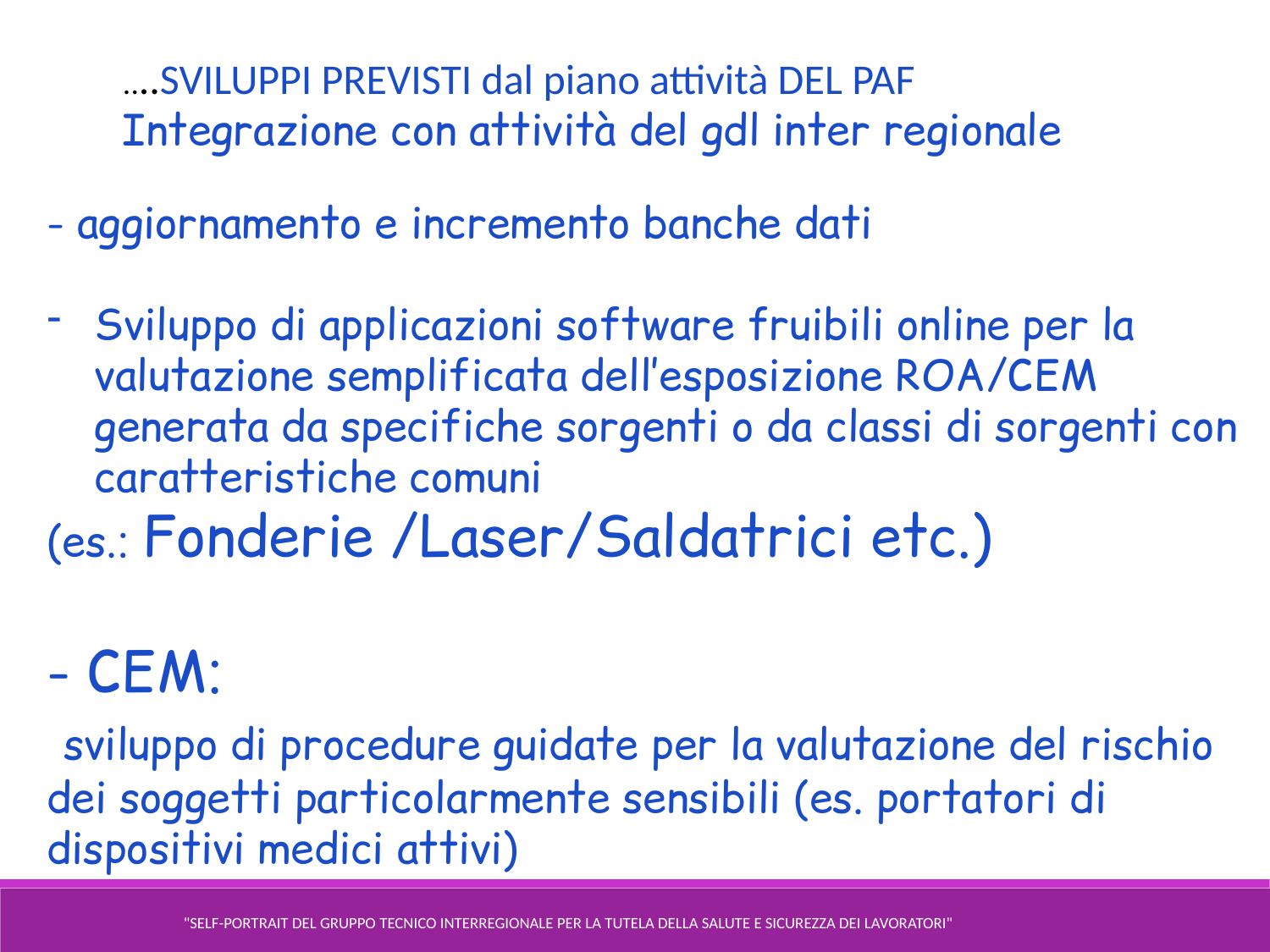

....SVILUPPI PREVISTI dal piano attività DEL PAF
Integrazione con attività del gdl inter regionale
- aggiornamento e incremento banche dati

Sviluppo di applicazioni software fruibili online per la valutazione semplificata dell’esposizione ROA/CEM generata da specifiche sorgenti o da classi di sorgenti con caratteristiche comuni
(es.: Fonderie /Laser/Saldatrici etc.)

- CEM:
 sviluppo di procedure guidate per la valutazione del rischio
dei soggetti particolarmente sensibili (es. portatori di dispositivi medici attivi)